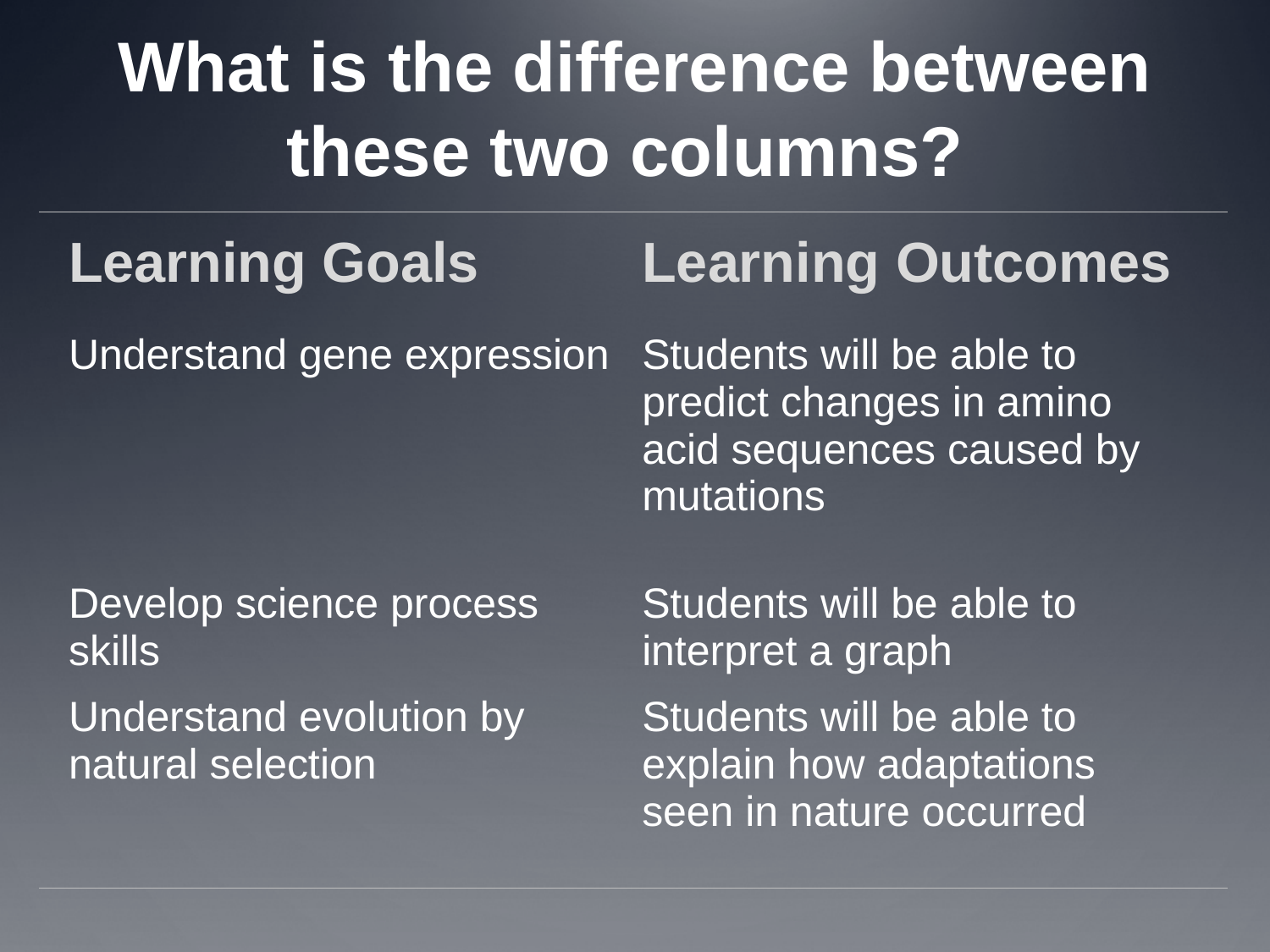

# What is the difference between these two columns?
| Learning Goals | Learning Outcomes |
| --- | --- |
| Understand gene expression | Students will be able to predict changes in amino acid sequences caused by mutations |
| Develop science process skills | Students will be able to interpret a graph |
| Understand evolution by natural selection | Students will be able to explain how adaptations seen in nature occurred |
|  |  |